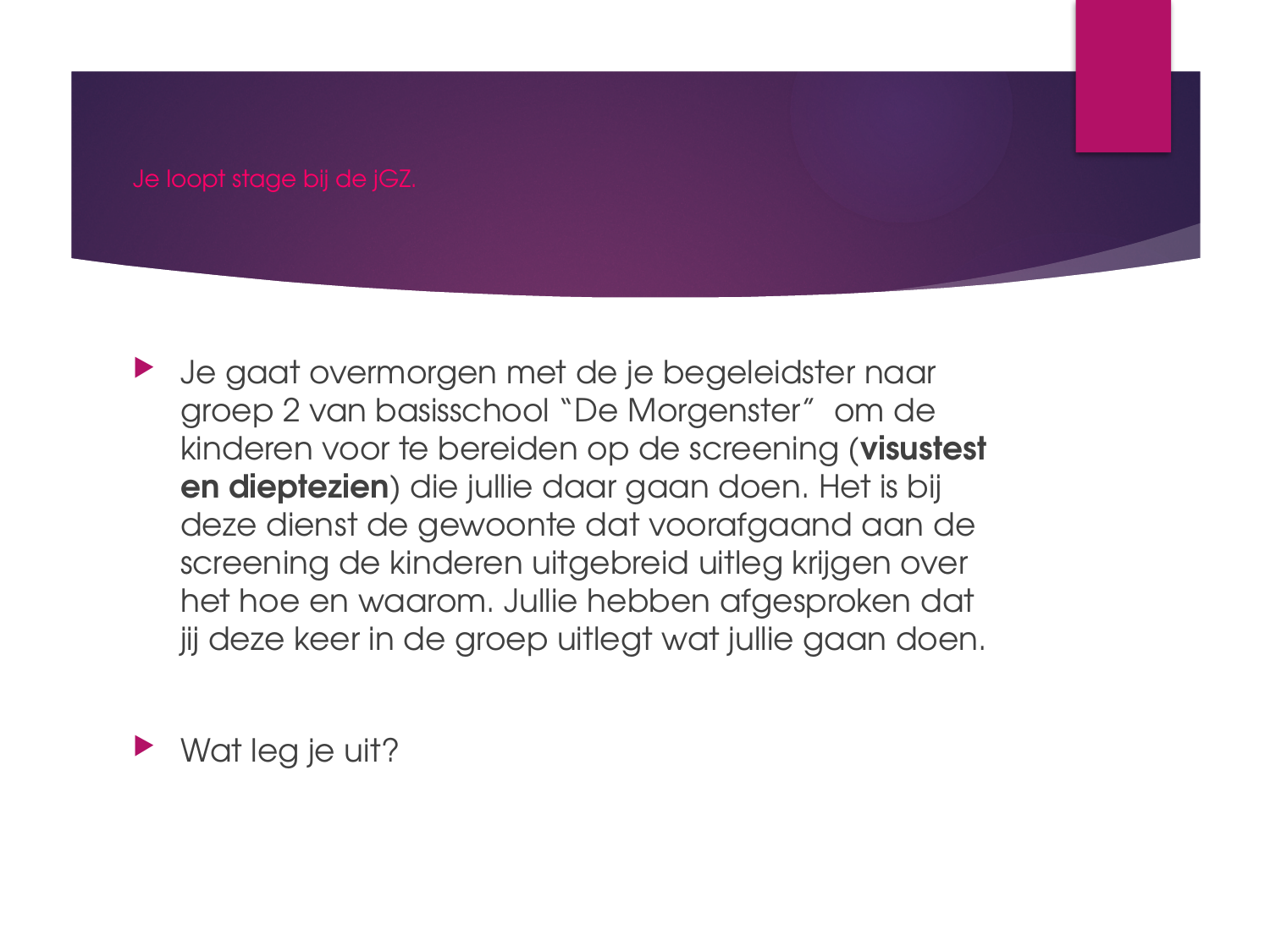

# Je loopt stage bij de jGZ.
Je gaat overmorgen met de je begeleidster naar groep 2 van basisschool “De Morgenster”  om de kinderen voor te bereiden op de screening (visustest en dieptezien) die jullie daar gaan doen. Het is bij deze dienst de gewoonte dat voorafgaand aan de screening de kinderen uitgebreid uitleg krijgen over het hoe en waarom. Jullie hebben afgesproken dat jij deze keer in de groep uitlegt wat jullie gaan doen.

Wat leg je uit?